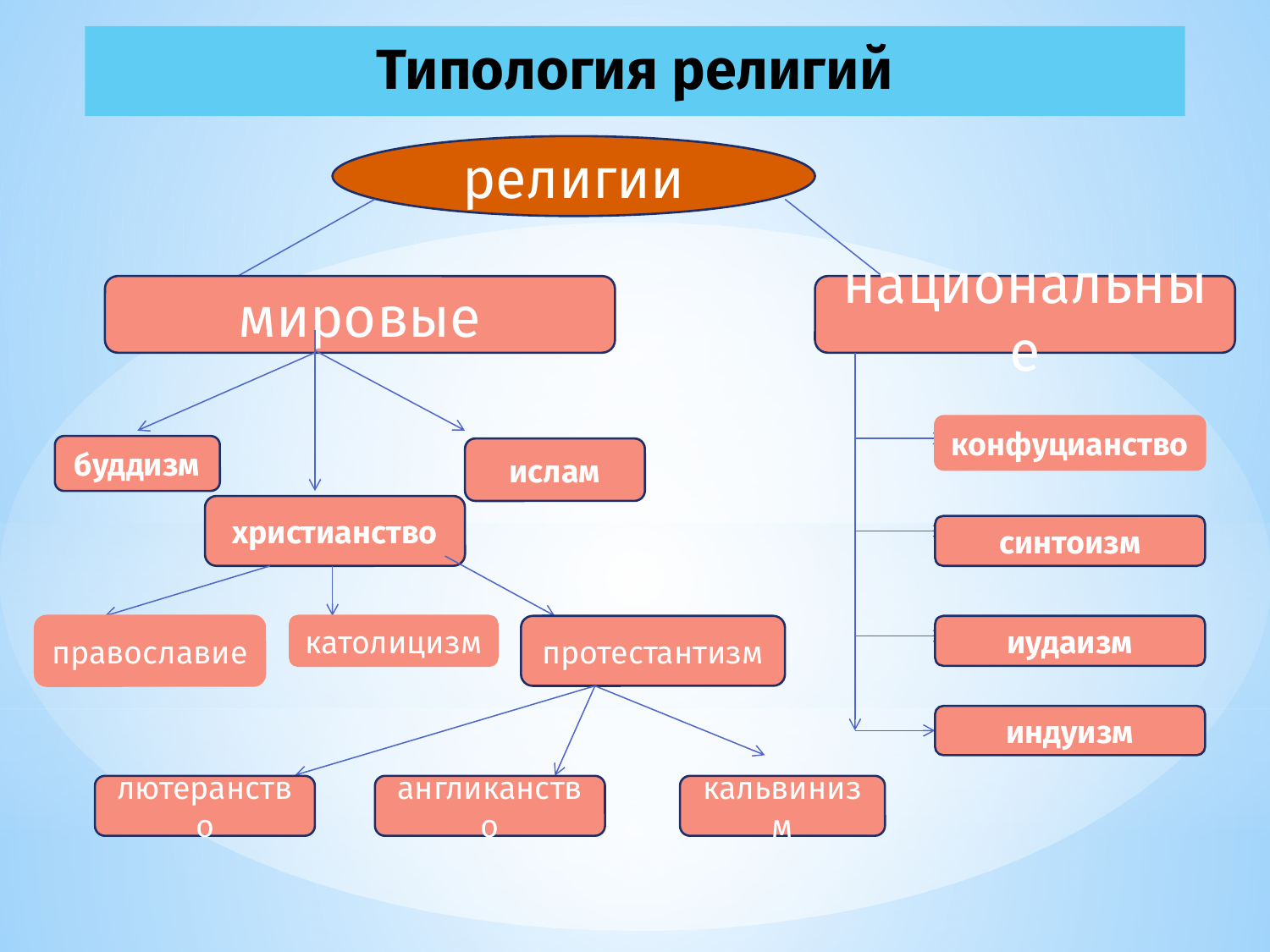

# Типология религий
религии

мировые
национальные
конфуцианство
буддизм
ислам
христианство
синтоизм
православие
католицизм
протестантизм
иудаизм
индуизм
лютеранство
англиканство
кальвинизм